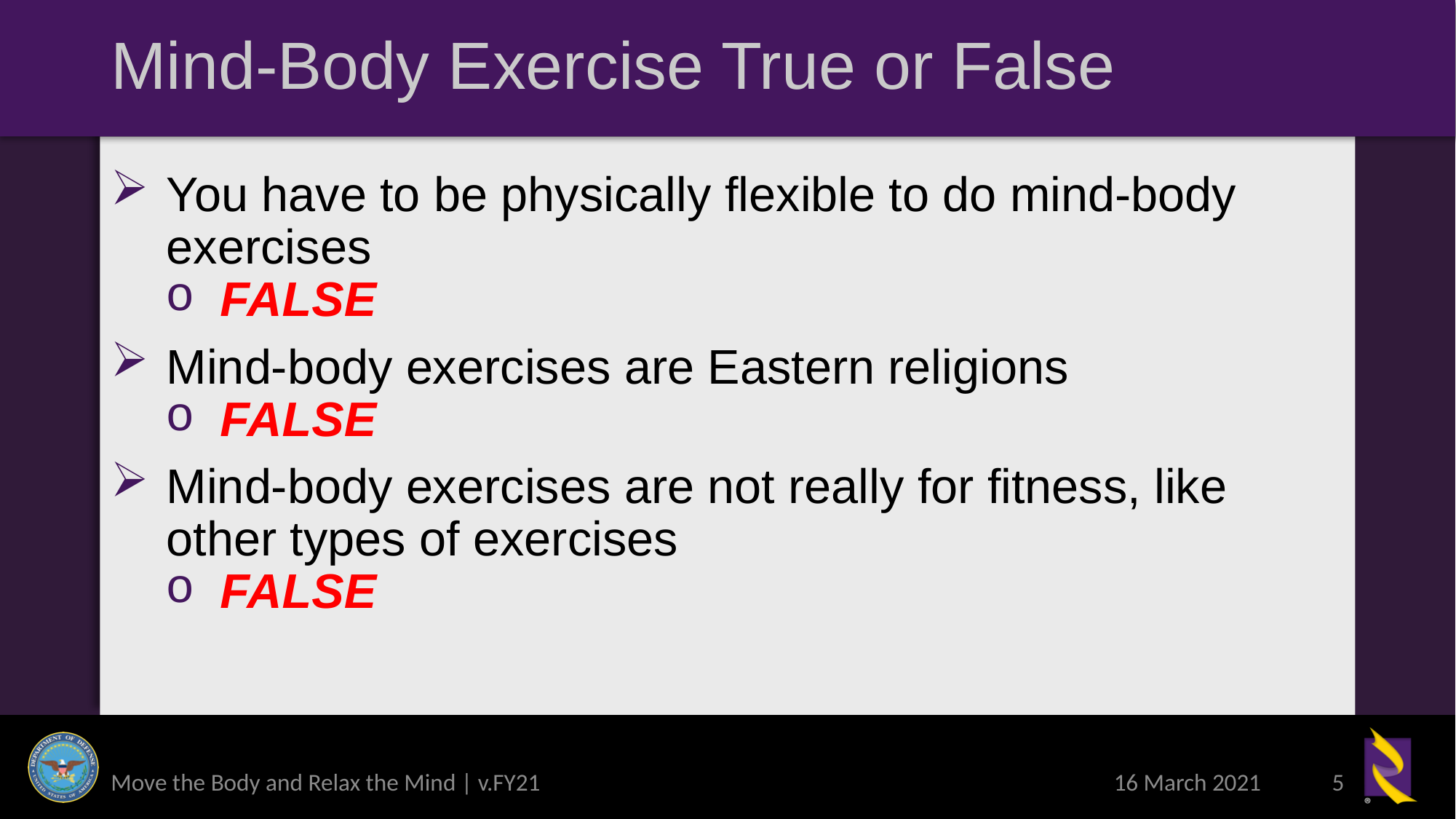

# Mind-Body Exercise True or False
You have to be physically flexible to do mind-body exercises
FALSE
Mind-body exercises are Eastern religions
FALSE
Mind-body exercises are not really for fitness, like other types of exercises
FALSE
Move the Body and Relax the Mind | v.FY21
16 March 2021
5